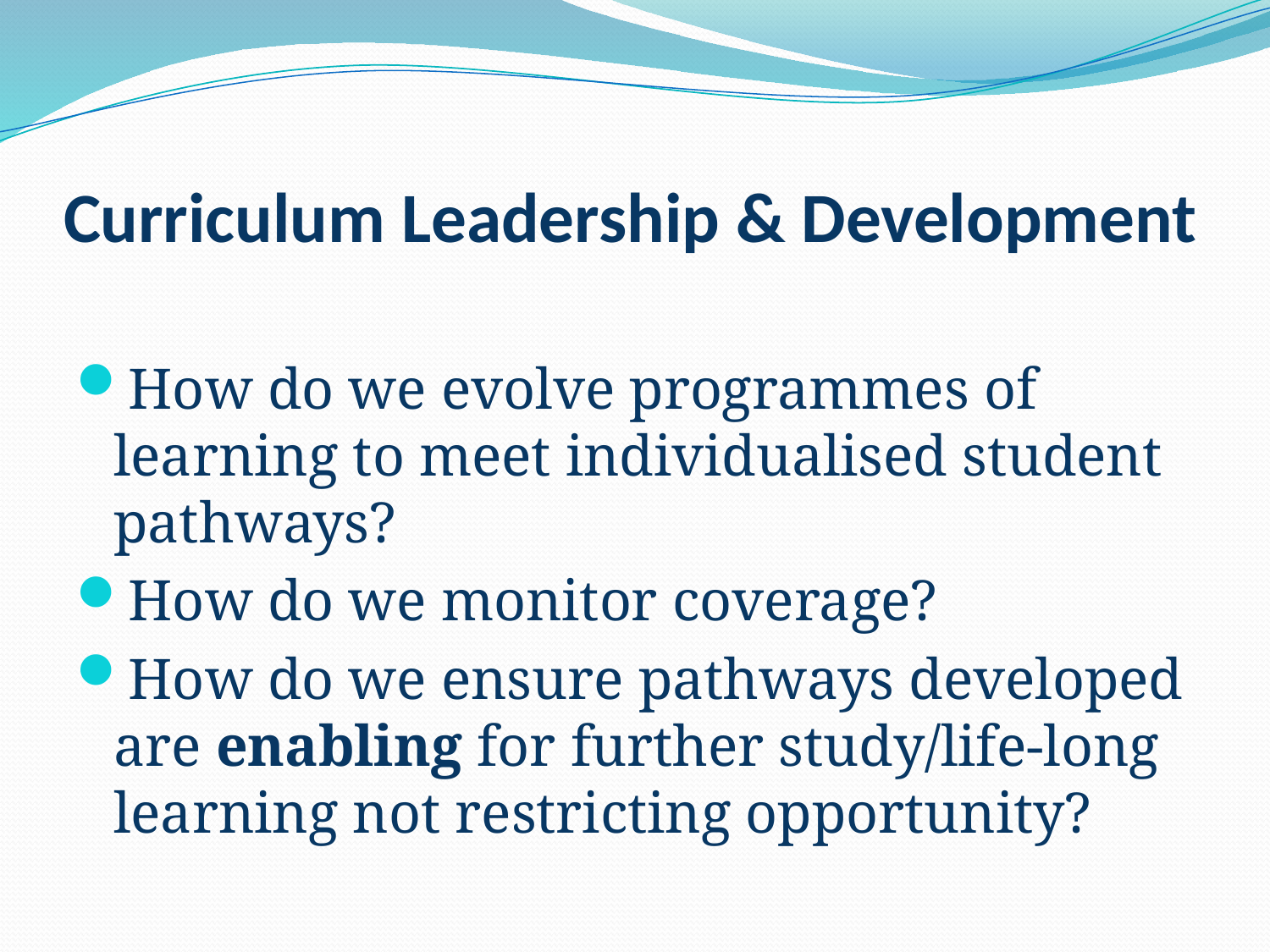

# Curriculum Leadership & Development

How do we evolve programmes of learning to meet individualised student pathways?
How do we monitor coverage?
How do we ensure pathways developed are enabling for further study/life-long learning not restricting opportunity?